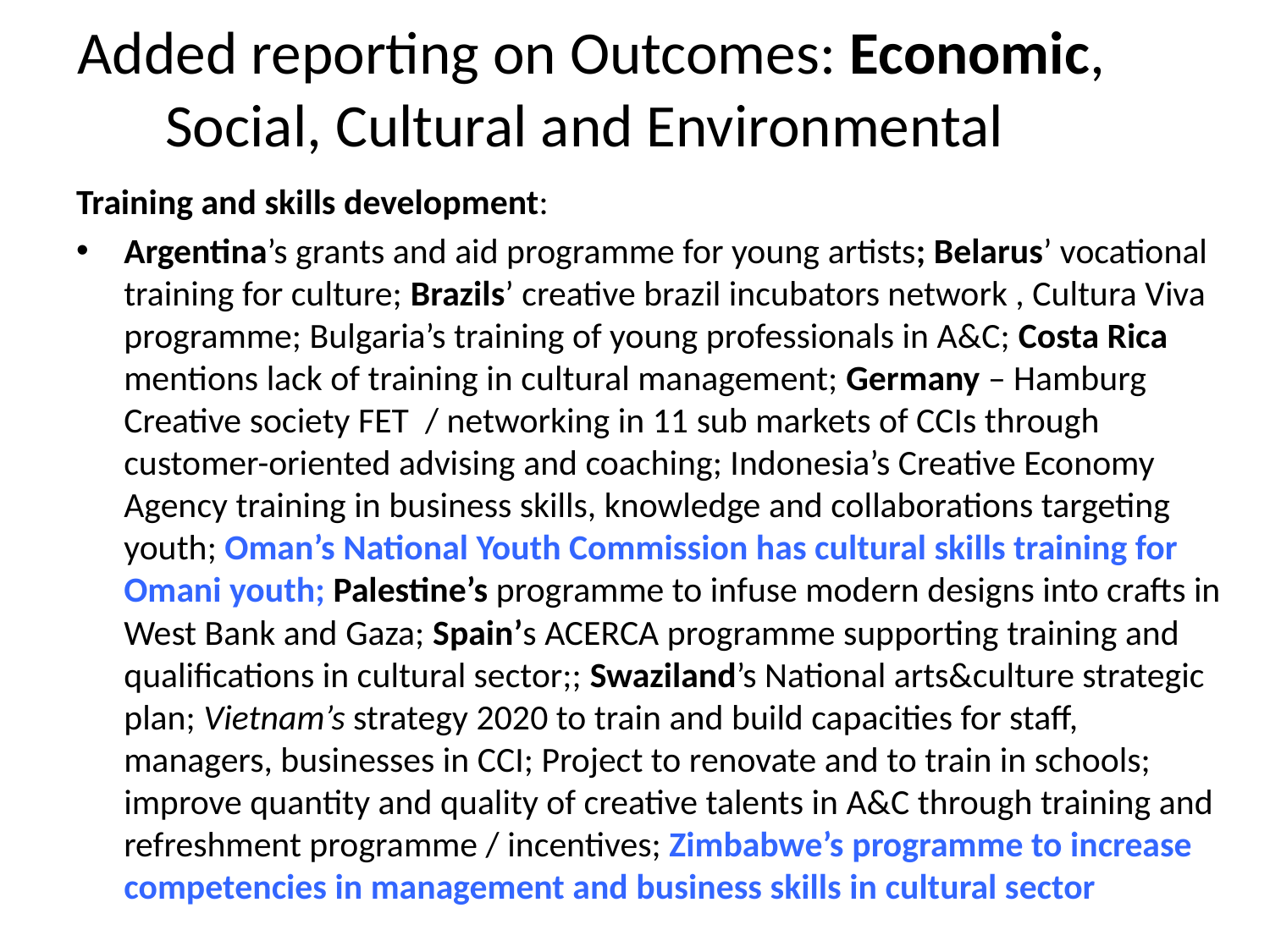

# Added reporting on Outcomes: Economic, Social, Cultural and Environmental
Training and skills development:
Argentina’s grants and aid programme for young artists; Belarus’ vocational training for culture; Brazils’ creative brazil incubators network , Cultura Viva programme; Bulgaria’s training of young professionals in A&C; Costa Rica mentions lack of training in cultural management; Germany – Hamburg Creative society FET  / networking in 11 sub markets of CCIs through customer-oriented advising and coaching; Indonesia’s Creative Economy Agency training in business skills, knowledge and collaborations targeting youth; Oman’s National Youth Commission has cultural skills training for Omani youth; Palestine’s programme to infuse modern designs into crafts in West Bank and Gaza; Spain’s ACERCA programme supporting training and qualifications in cultural sector;; Swaziland’s National arts&culture strategic plan; Vietnam’s strategy 2020 to train and build capacities for staff, managers, businesses in CCI; Project to renovate and to train in schools; improve quantity and quality of creative talents in A&C through training and refreshment programme / incentives; Zimbabwe’s programme to increase  competencies in management and business skills in cultural sector